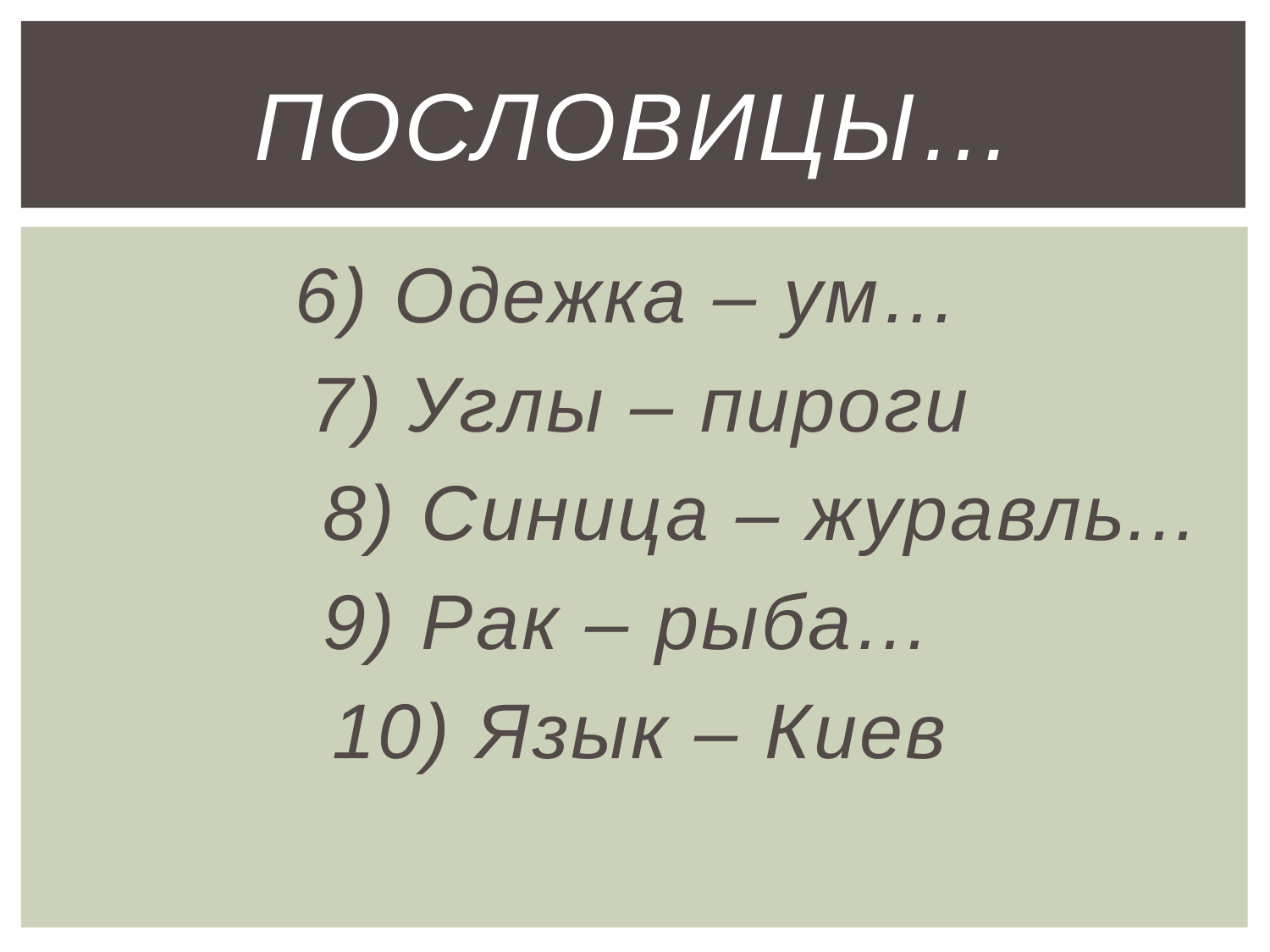

# ПОСЛОВИЦЫ…
6) Одежка – ум…
7) Углы – пироги
          8) Синица – журавль...
9) Рак – рыба…
10) Язык – Киев